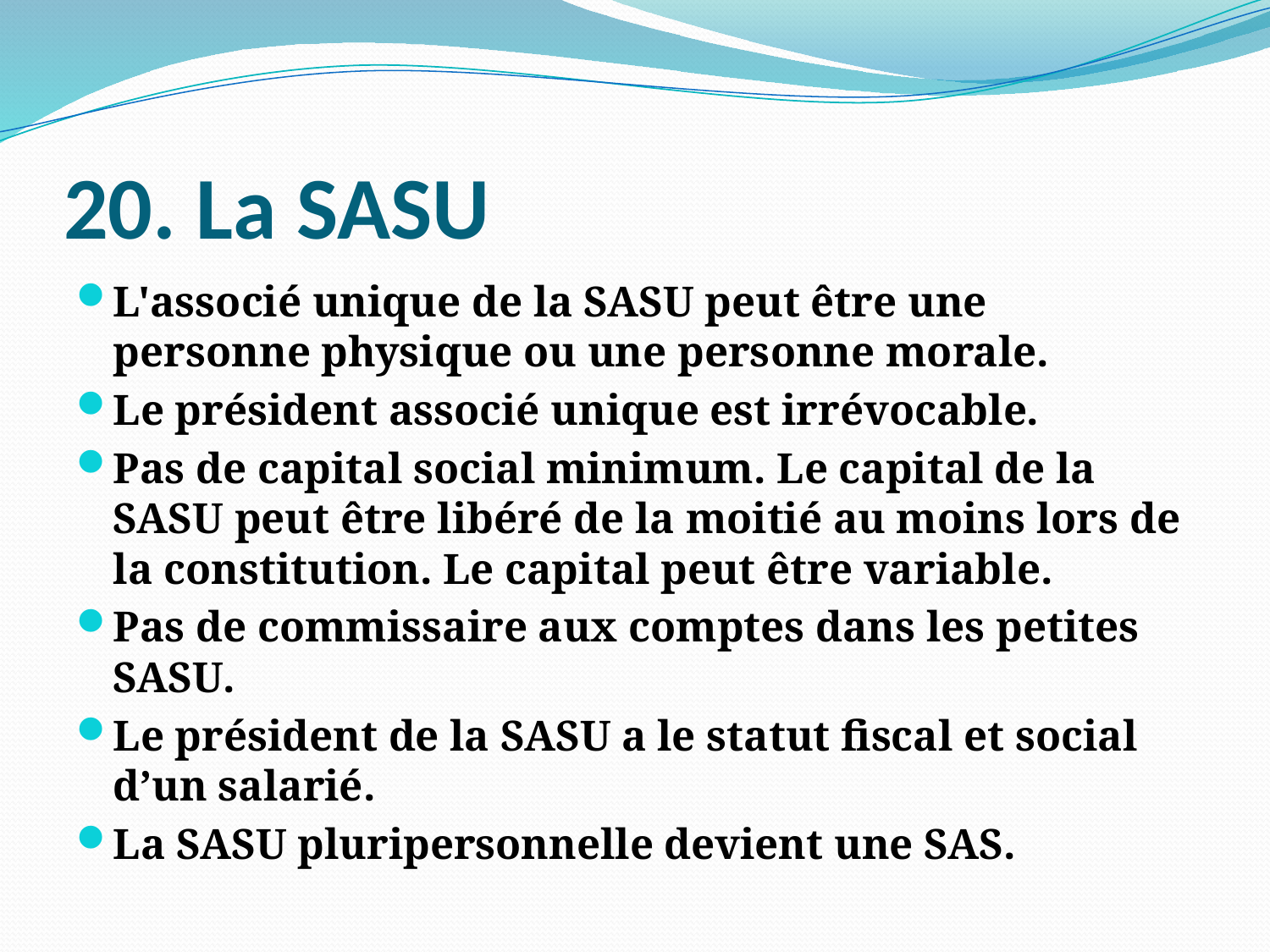

# 20. La SASU
L'associé unique de la SASU peut être une personne physique ou une personne morale.
Le président associé unique est irrévocable.
Pas de capital social minimum. Le capital de la SASU peut être libéré de la moitié au moins lors de la constitution. Le capital peut être variable.
Pas de commissaire aux comptes dans les petites SASU.
Le président de la SASU a le statut fiscal et social d’un salarié.
La SASU pluripersonnelle devient une SAS.